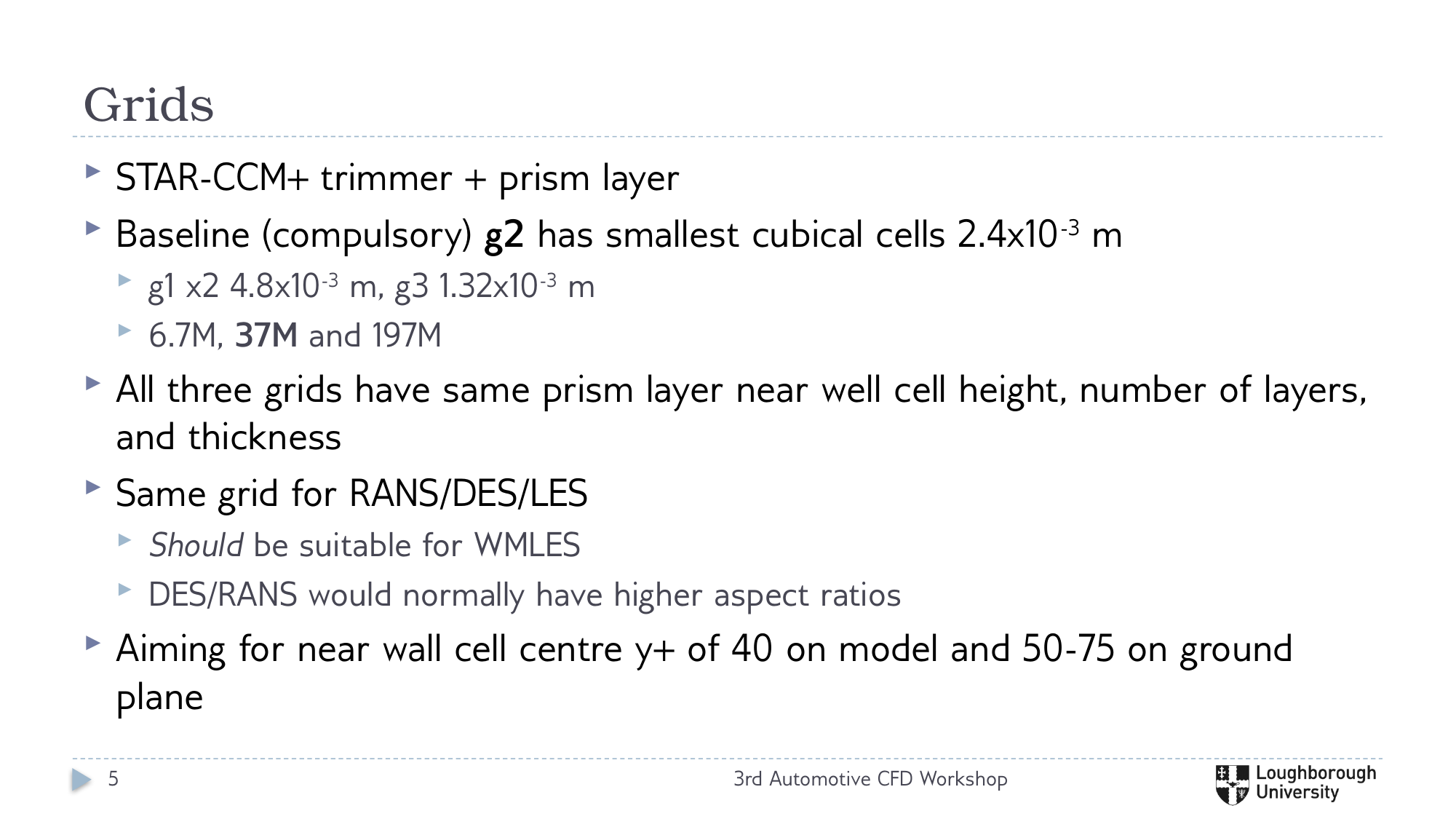

# Grids
STAR-CCM+ trimmer + prism layer
Baseline (compulsory) g2 has smallest cubical cells 2.4x10-3 m
g1 x2 4.8x10-3 m, g3 1.32x10-3 m
6.7M, 37M and 197M
All three grids have same prism layer near well cell height, number of layers, and thickness
Same grid for RANS/DES/LES
Should be suitable for WMLES
DES/RANS would normally have higher aspect ratios
Aiming for near wall cell centre y+ of 40 on model and 50-75 on ground plane
5
3rd Automotive CFD Workshop